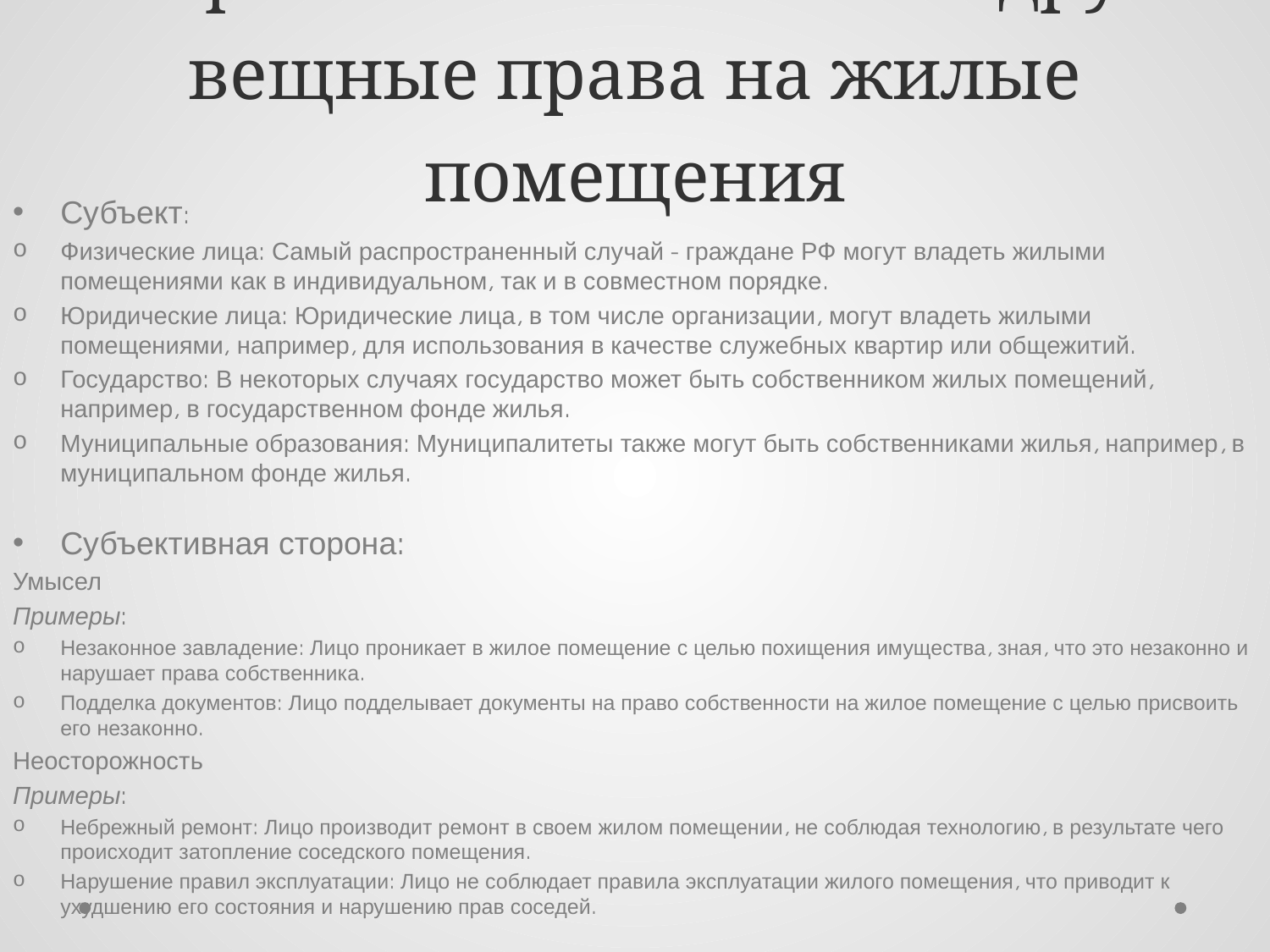

# 21.  Право собственности и другие вещные права на жилые помещения
Субъект:
Физические лица: Самый распространенный случай - граждане РФ могут владеть жилыми помещениями как в индивидуальном, так и в совместном порядке.
Юридические лица: Юридические лица, в том числе организации, могут владеть жилыми помещениями, например, для использования в качестве служебных квартир или общежитий.
Государство: В некоторых случаях государство может быть собственником жилых помещений, например, в государственном фонде жилья.
Муниципальные образования: Муниципалитеты также могут быть собственниками жилья, например, в муниципальном фонде жилья.
Субъективная сторона:
Умысел
Примеры:
Незаконное завладение: Лицо проникает в жилое помещение с целью похищения имущества, зная, что это незаконно и нарушает права собственника.
Подделка документов: Лицо подделывает документы на право собственности на жилое помещение с целью присвоить его незаконно.
Неосторожность
Примеры:
Небрежный ремонт: Лицо производит ремонт в своем жилом помещении, не соблюдая технологию, в результате чего происходит затопление соседского помещения.
Нарушение правил эксплуатации: Лицо не соблюдает правила эксплуатации жилого помещения, что приводит к ухудшению его состояния и нарушению прав соседей.